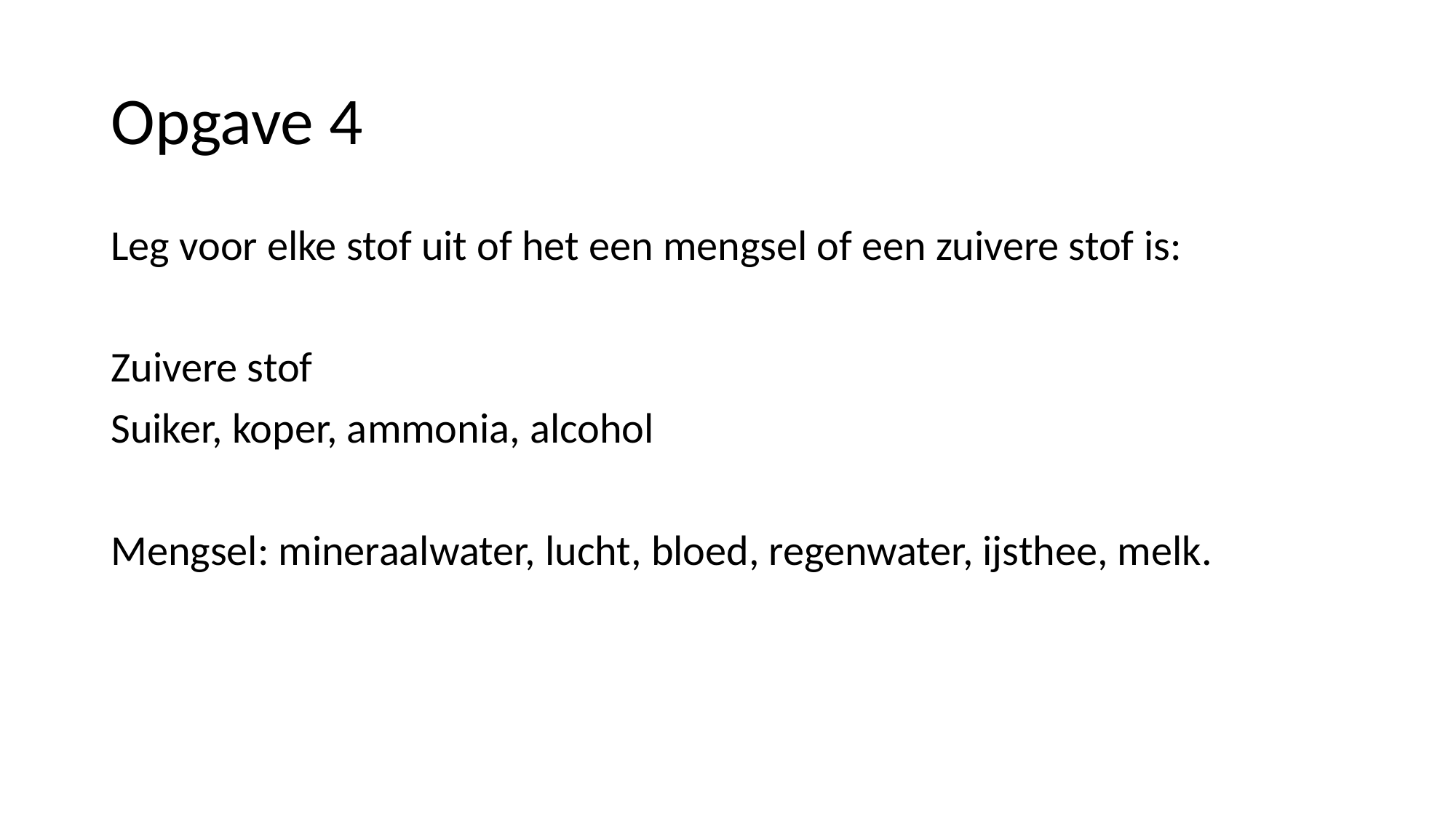

# Opgave 4
Leg voor elke stof uit of het een mengsel of een zuivere stof is:

Zuivere stof
Suiker, koper, ammonia, alcohol

Mengsel: mineraalwater, lucht, bloed, regenwater, ijsthee, melk.